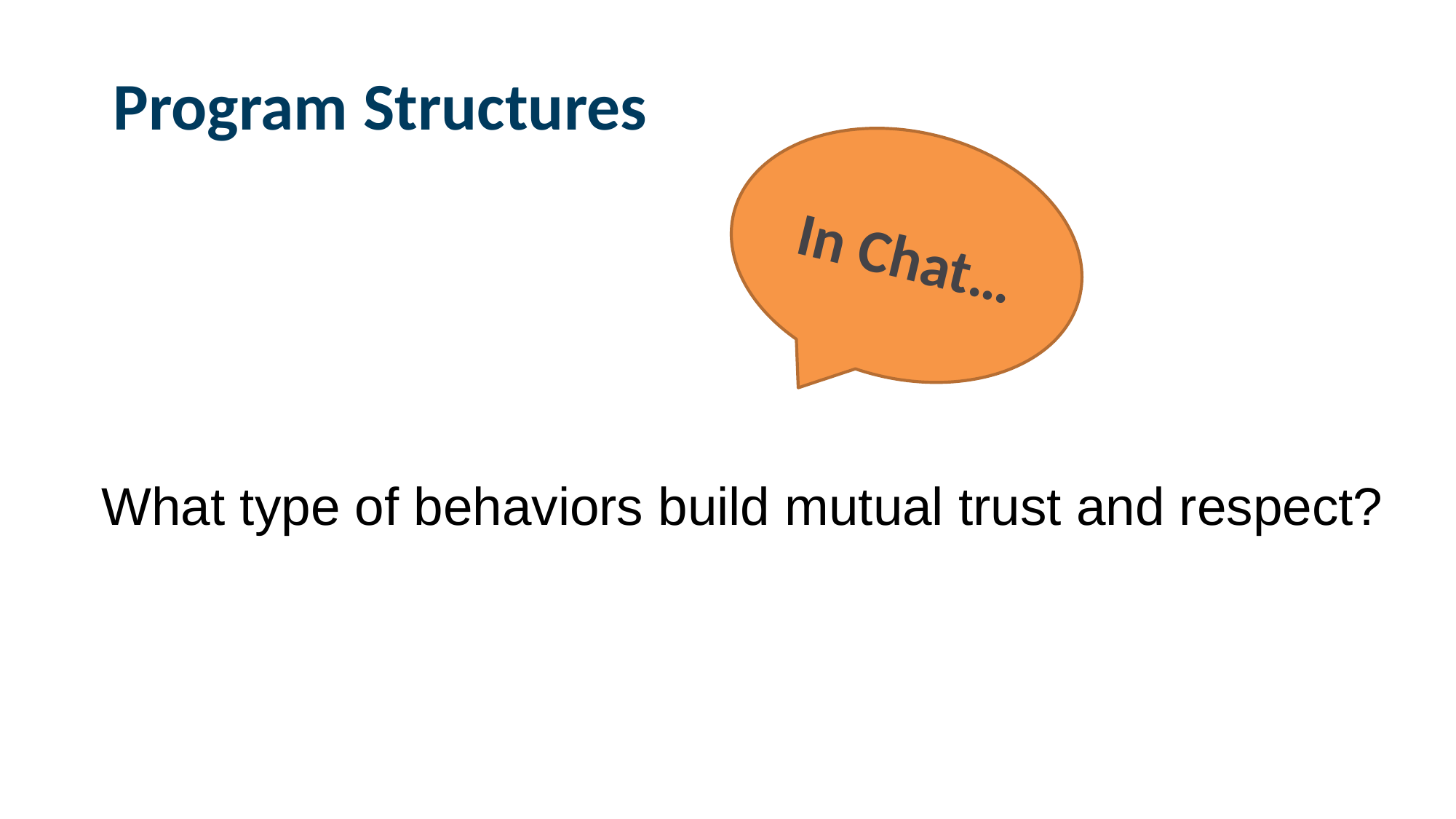

Program Structures
In Chat…
What type of behaviors build mutual trust and respect?